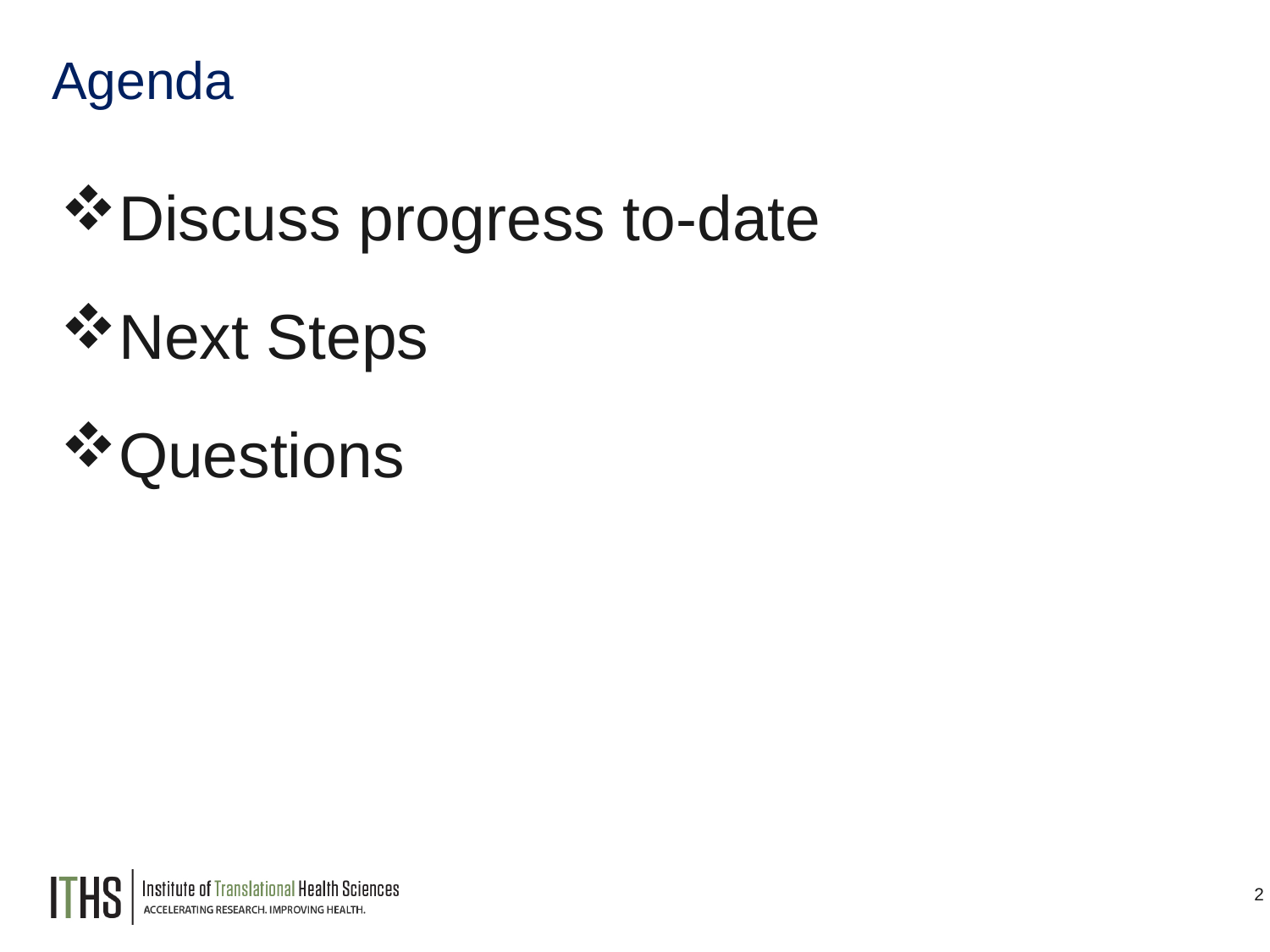

# Agenda
Discuss progress to-date
Next Steps
Questions